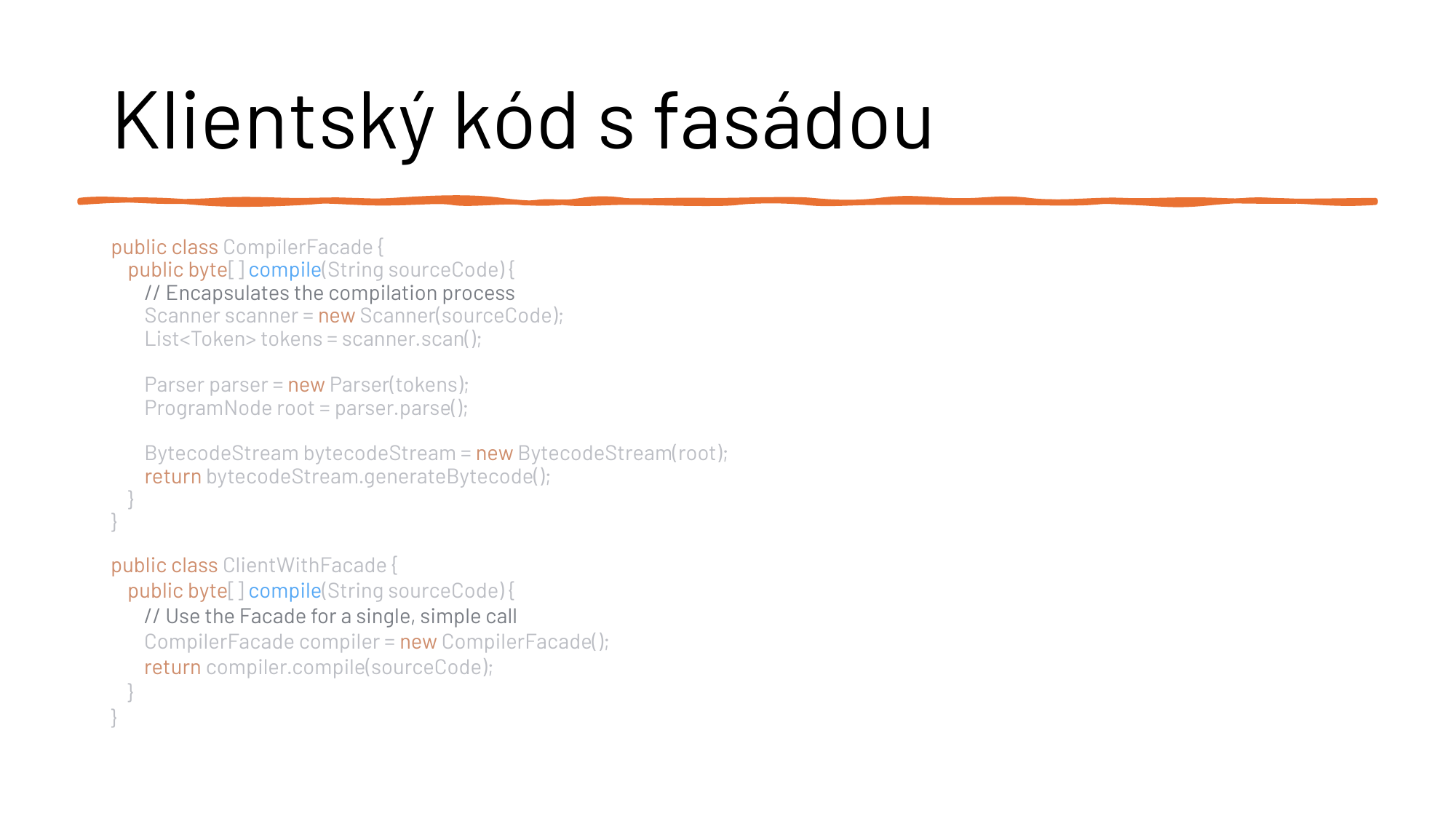

# Klientský kód s fasádou

public class CompilerFacade {
    public byte[] compile(String sourceCode) {
        // Encapsulates the compilation process
        Scanner scanner = new Scanner(sourceCode);
        List<Token> tokens = scanner.scan();
        Parser parser = new Parser(tokens);
        ProgramNode root = parser.parse();
        BytecodeStream bytecodeStream = new BytecodeStream(root);
        return bytecodeStream.generateBytecode();
    }
}
public class ClientWithFacade {
    public byte[] compile(String sourceCode) {
        // Use the Facade for a single, simple call
        CompilerFacade compiler = new CompilerFacade();
        return compiler.compile(sourceCode);
    }
}